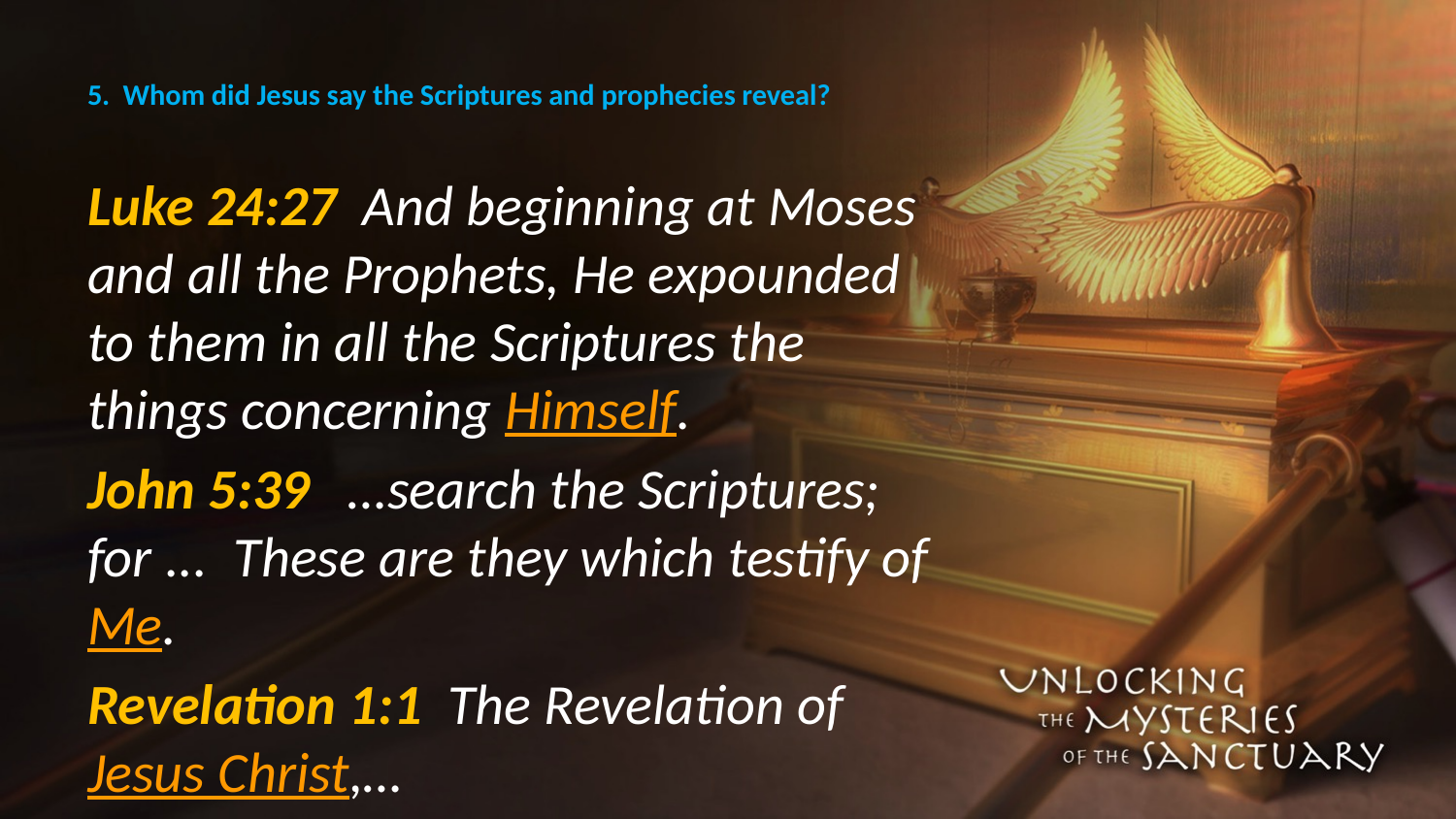

# 5.  Whom did Jesus say the Scriptures and prophecies reveal?
Luke 24:27  And beginning at Moses and all the Prophets, He expounded to them in all the Scriptures the things concerning Himself.
John 5:39   …search the Scriptures; for ...  These are they which testify of Me.
Revelation 1:1  The Revelation of Jesus Christ,…